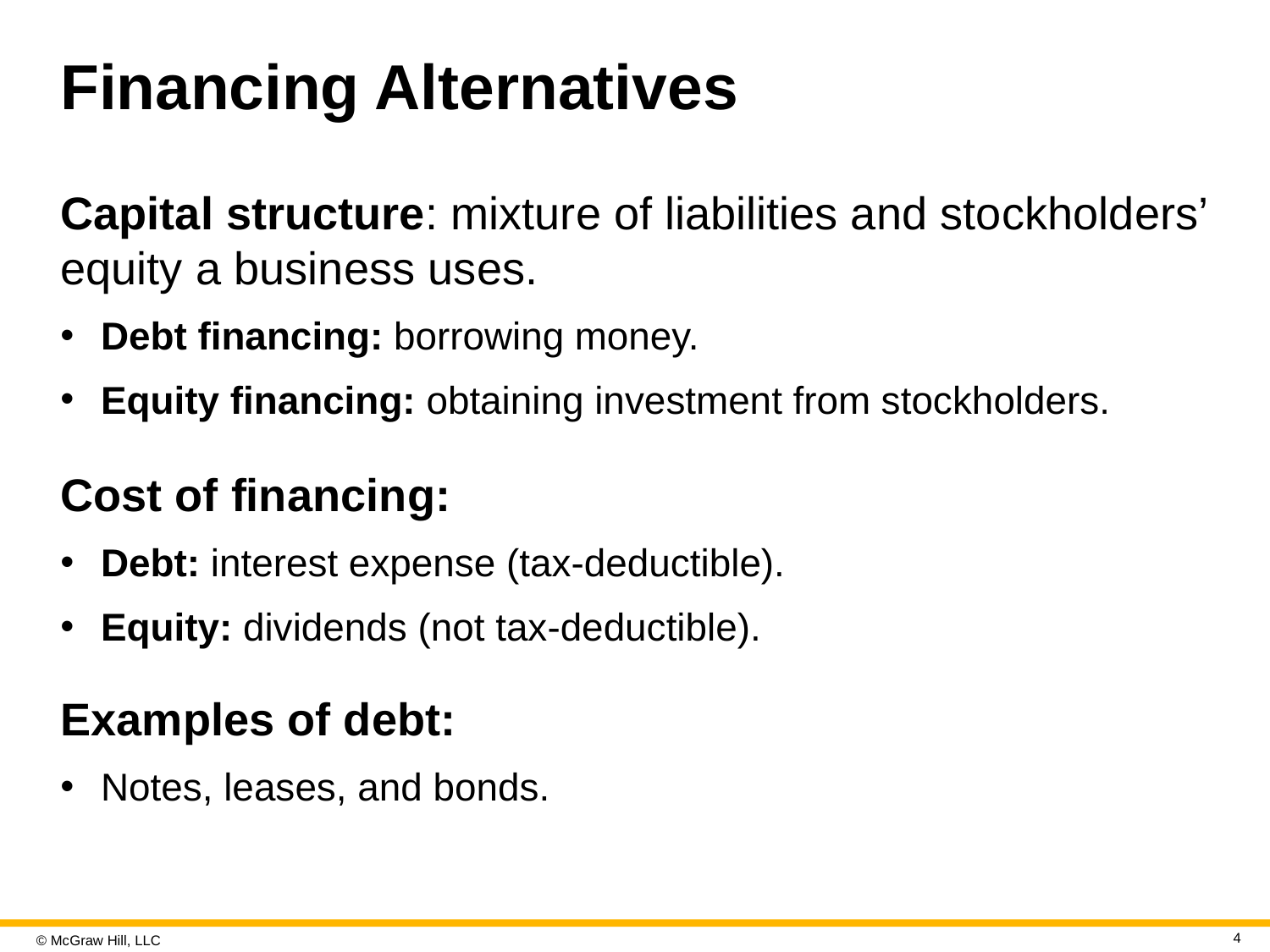

# Financing Alternatives
Capital structure: mixture of liabilities and stockholders’ equity a business uses.
Debt financing: borrowing money.
Equity financing: obtaining investment from stockholders.
Cost of financing:
Debt: interest expense (tax-deductible).
Equity: dividends (not tax-deductible).
Examples of debt:
Notes, leases, and bonds.
4